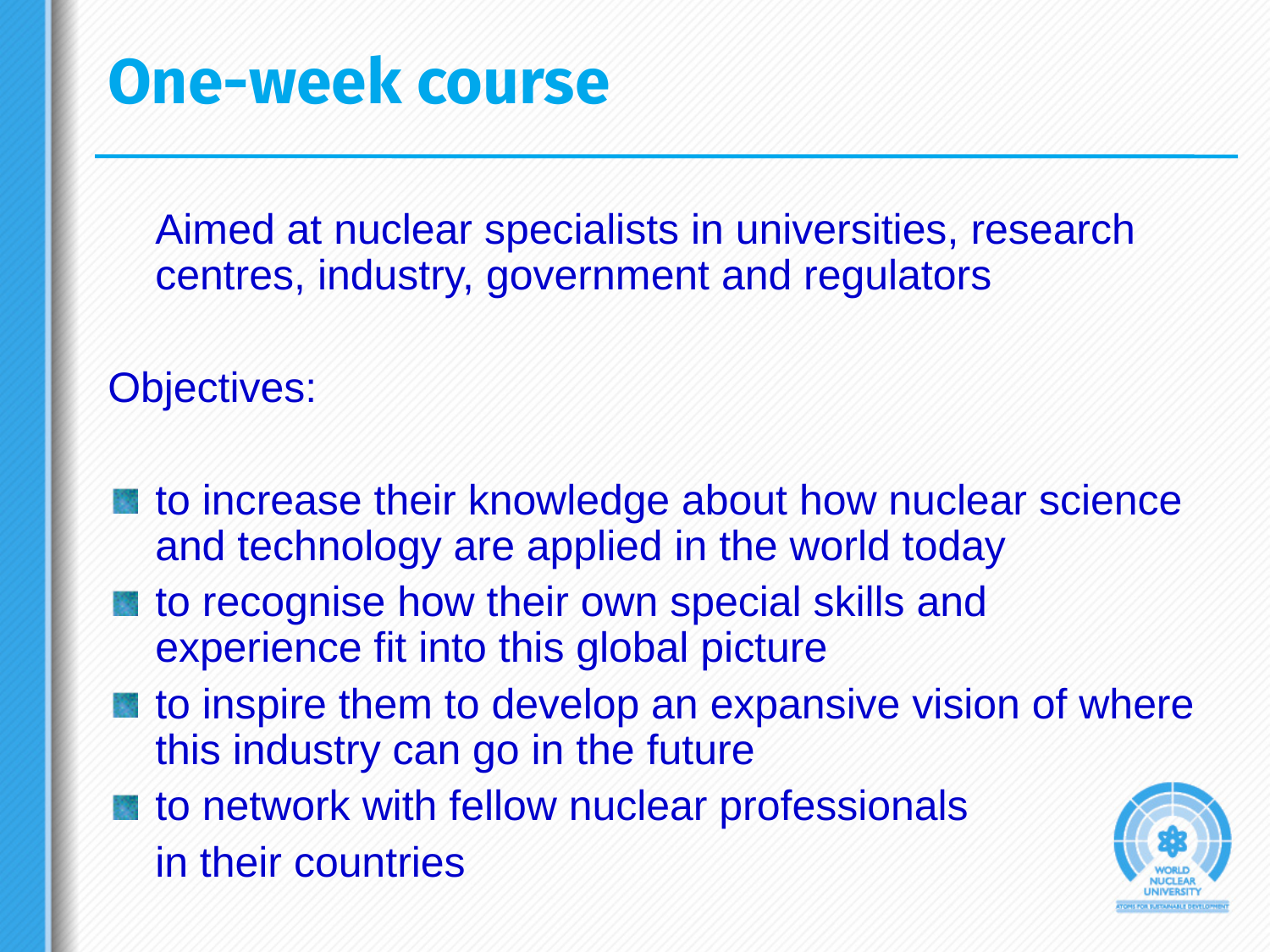

# One-week course
	Aimed at nuclear specialists in universities, research centres, industry, government and regulators

Objectives:

to increase their knowledge about how nuclear science and technology are applied in the world today
to recognise how their own special skills and experience fit into this global picture
to inspire them to develop an expansive vision of where this industry can go in the future
to network with fellow nuclear professionals
	in their countries